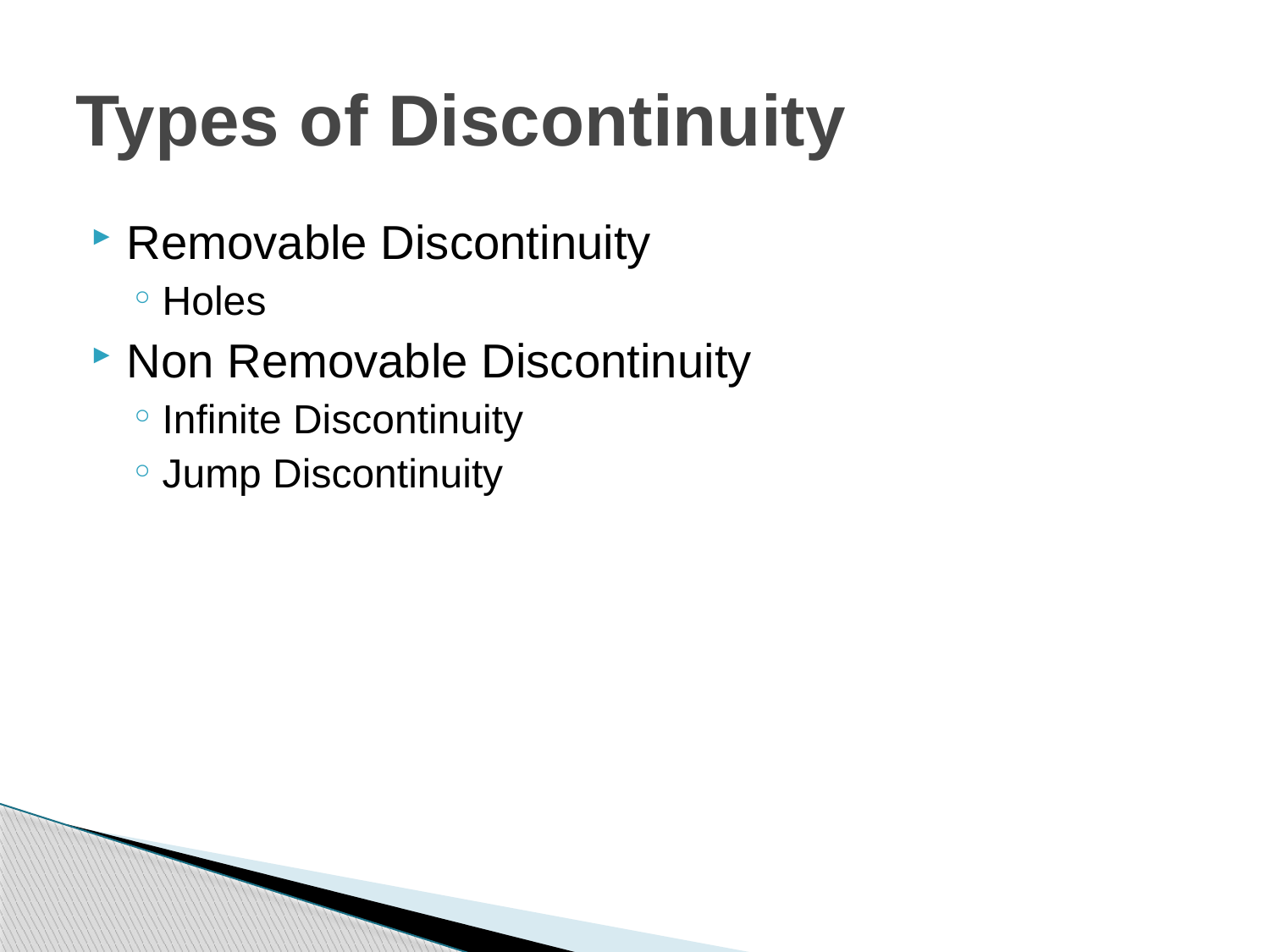

# Types of Discontinuity
Removable Discontinuity
Holes
Non Removable Discontinuity
Infinite Discontinuity
Jump Discontinuity